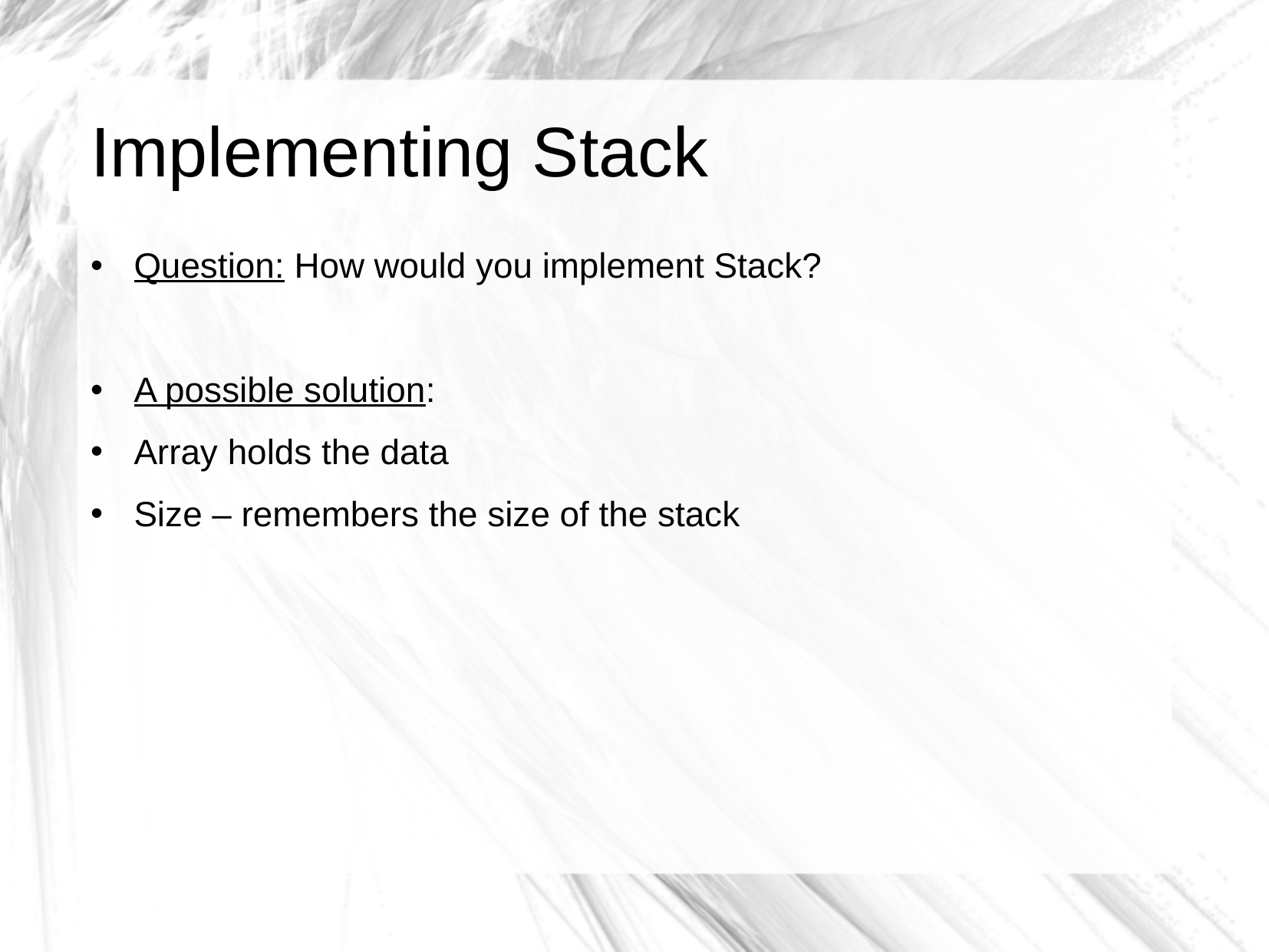

# Implementing Stack
Question: How would you implement Stack?

A possible solution:
Array holds the data
Size – remembers the size of the stack